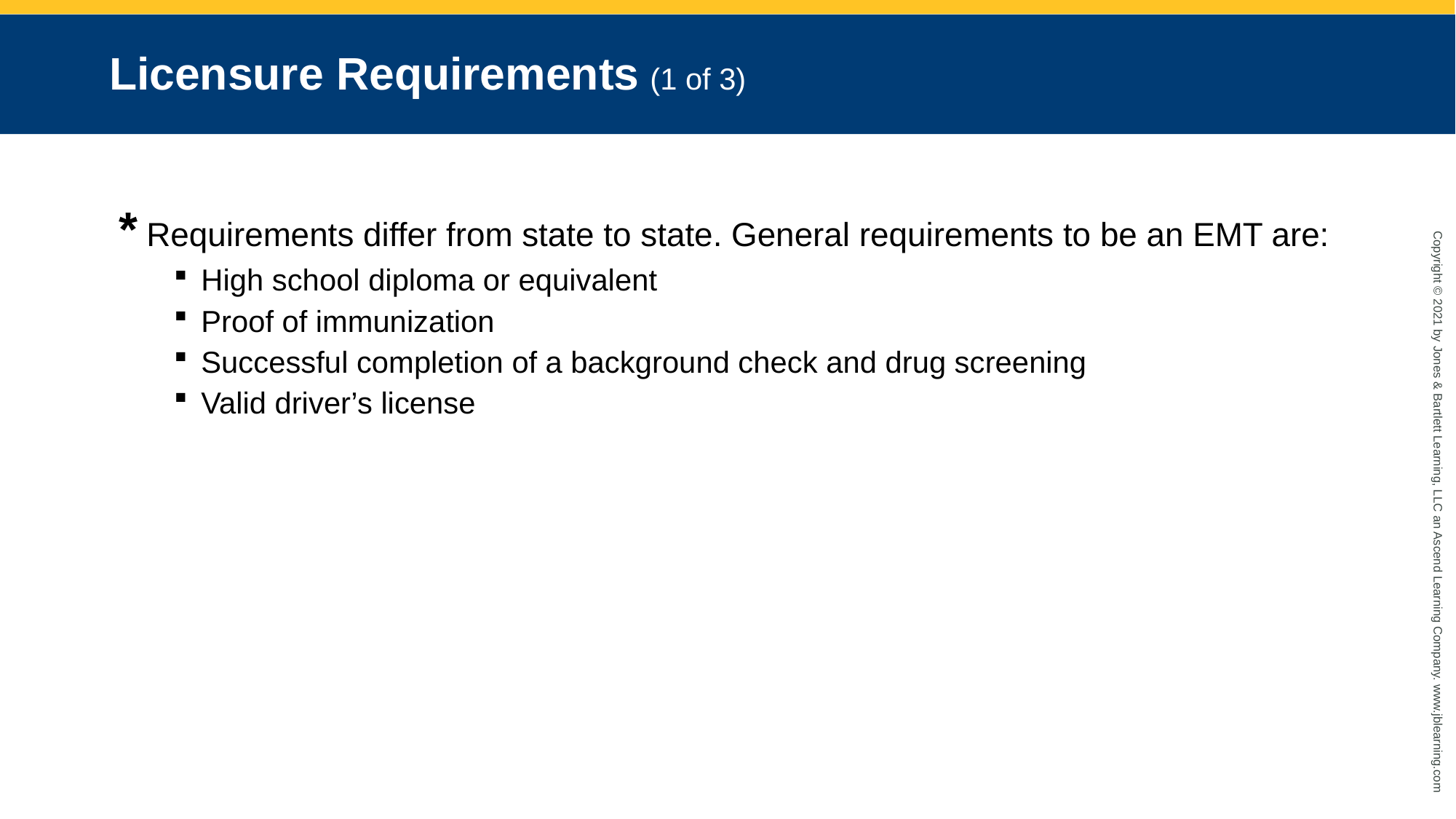

Licensure Requirements (1 of 3)
*	Requirements differ from state to state. General requirements to be an EMT are:
High school diploma or equivalent
Proof of immunization
Successful completion of a background check and drug screening
Valid driver’s license